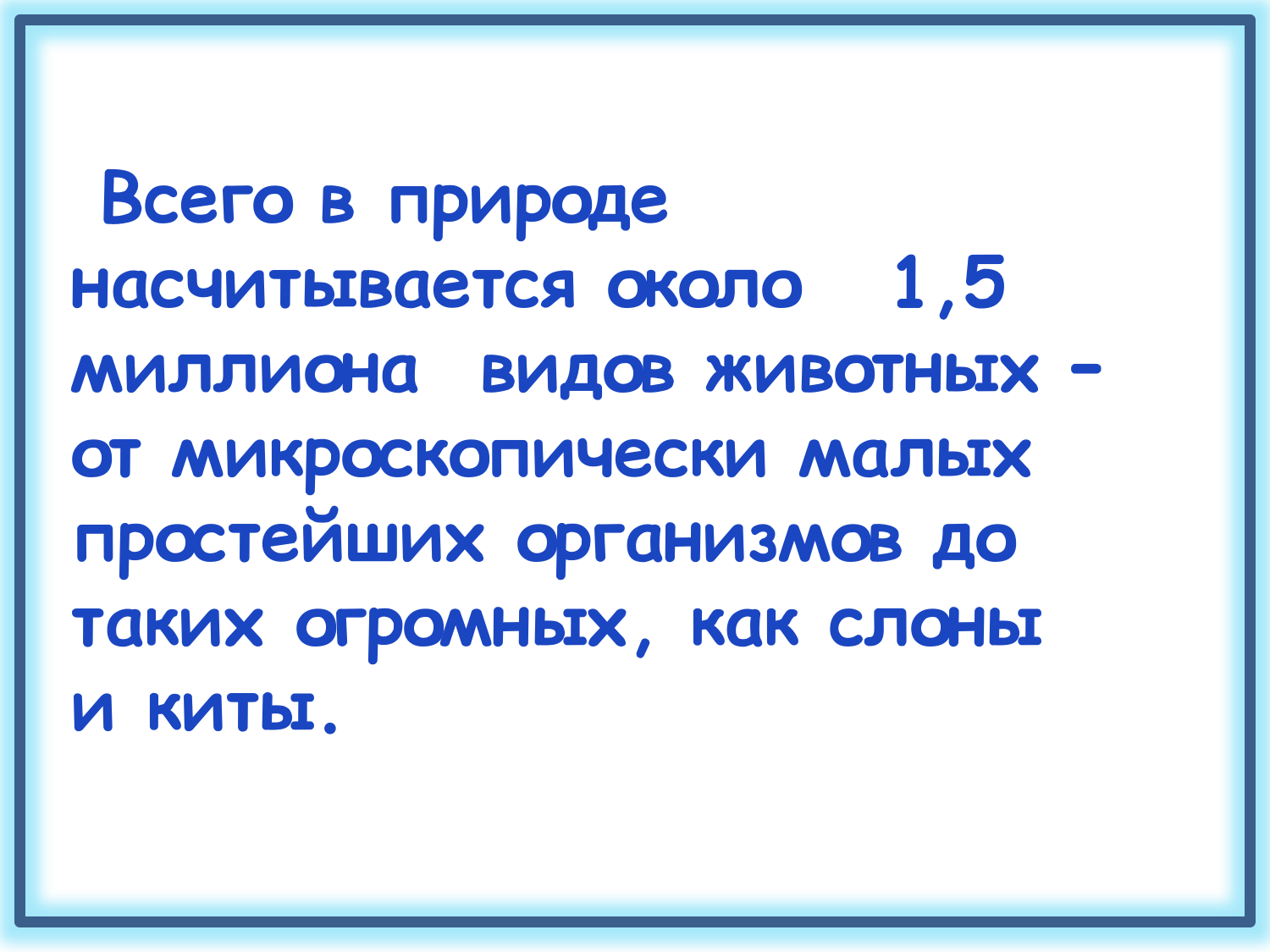

Всего в природе насчитывается около   1,5 миллиона  видов животных – от микроскопически малых простейших организмов до таких огромных, как слоны  и киты.